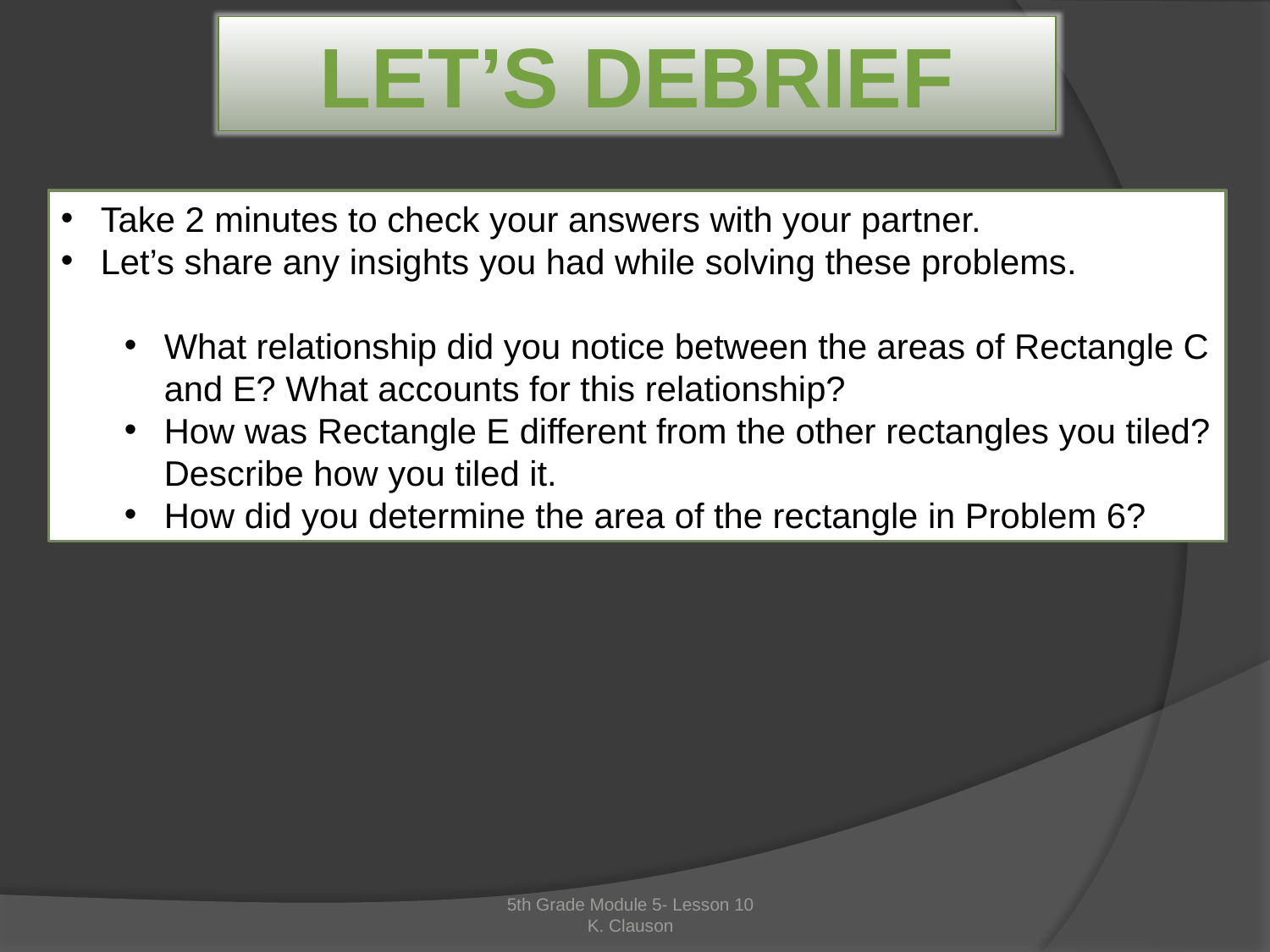

LET’S Debrief
Take 2 minutes to check your answers with your partner.
Let’s share any insights you had while solving these problems.

What relationship did you notice between the areas of Rectangle C and E? What accounts for this relationship?
How was Rectangle E different from the other rectangles you tiled? Describe how you tiled it.
How did you determine the area of the rectangle in Problem 6?
5th Grade Module 5- Lesson 10
K. Clauson